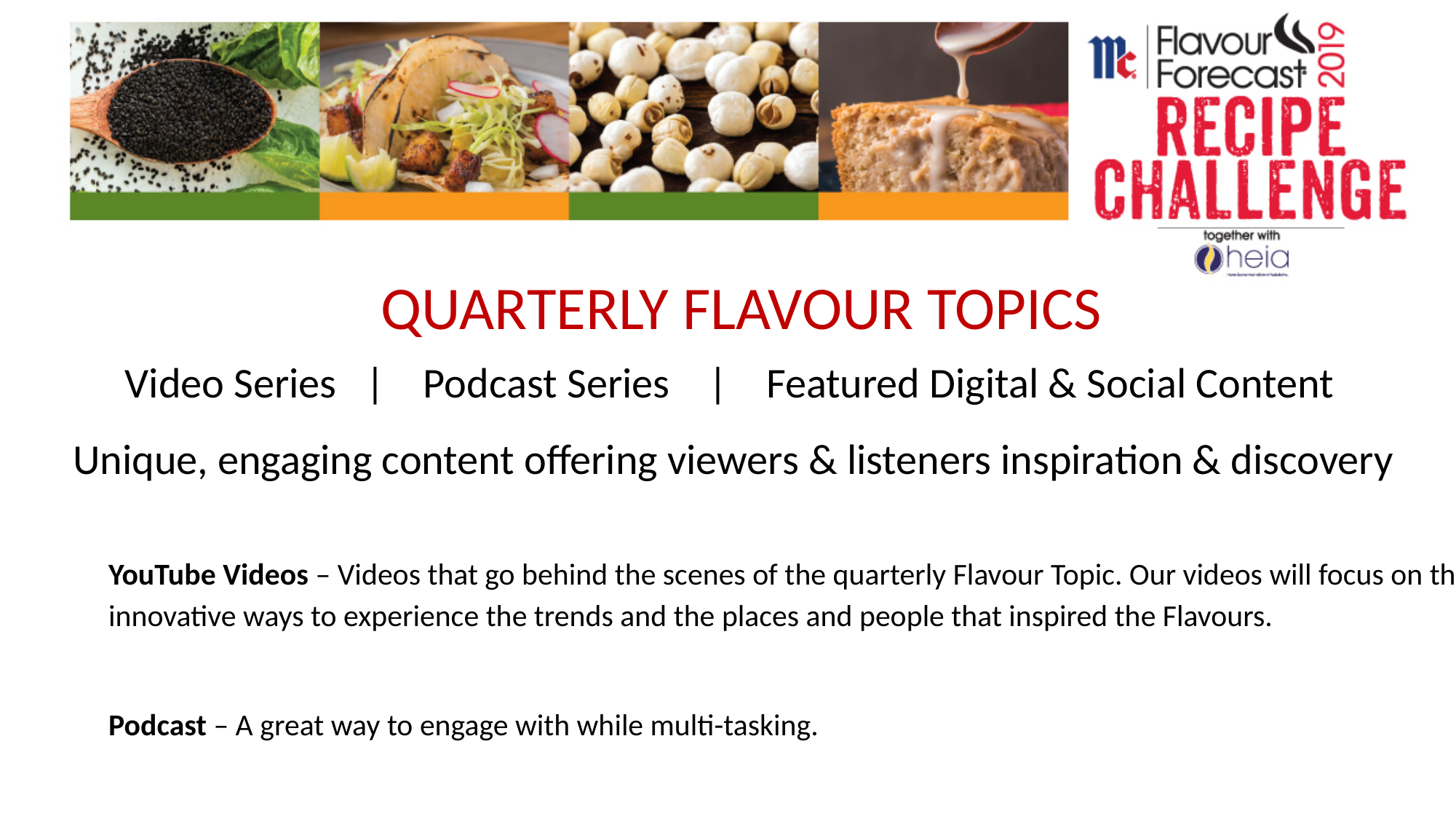

# QUARTERLY FLAVOUR TOPICS
 Video Series   |    Podcast Series    |    Featured Digital & Social Content

  Unique, engaging content offering viewers & listeners inspiration & discovery

YouTube Videos – Videos that go behind the scenes of the quarterly Flavour Topic. Our videos will focus on the innovative ways to experience the trends and the places and people that inspired the Flavours.

Podcast – A great way to engage with while multi-tasking.